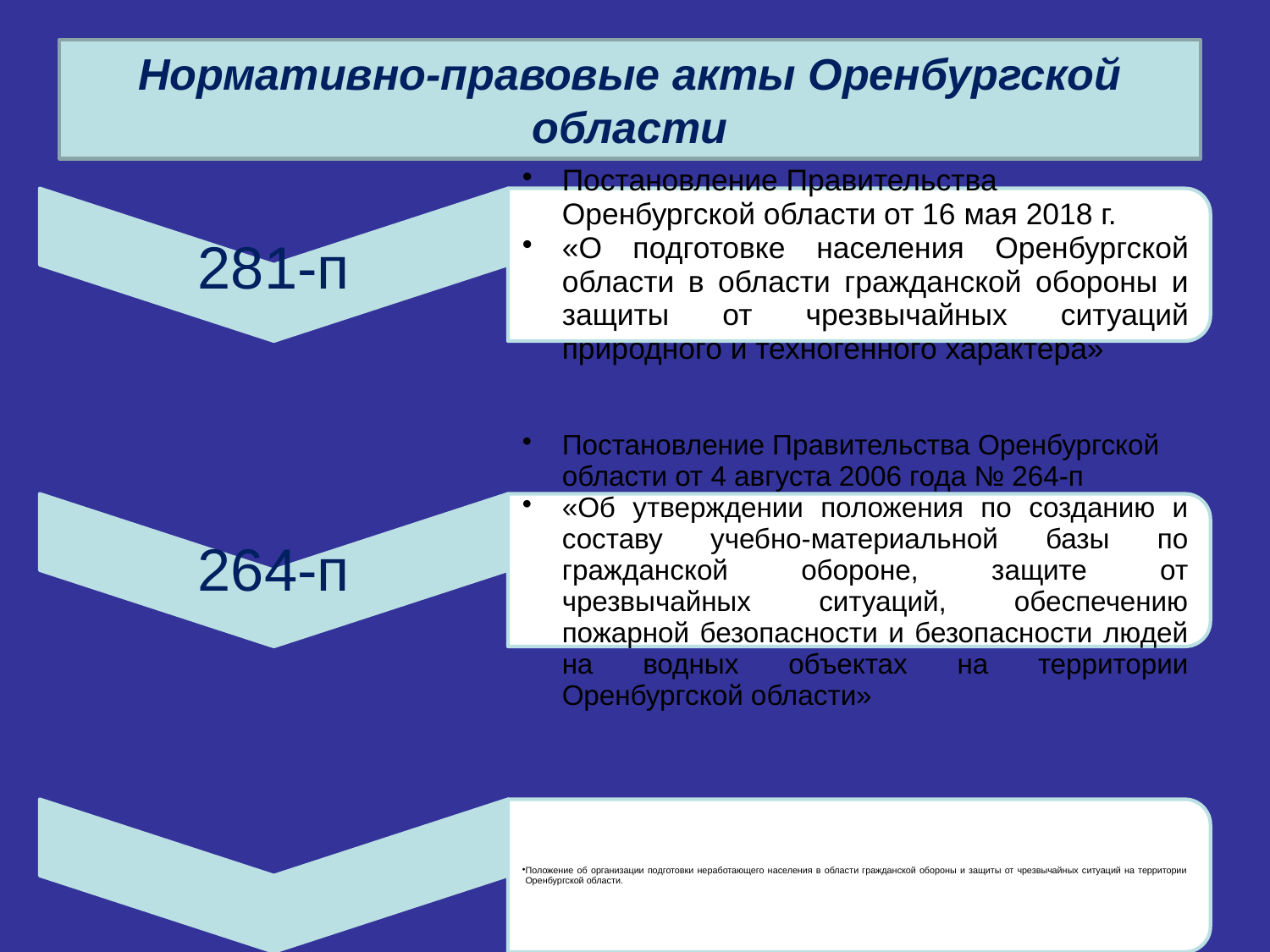

Нормативно-правовые акты Оренбургской области
281-п
Постановление Правительства Оренбургской области от 16 мая 2018 г.
«О подготовке населения Оренбургской области в области гражданской обороны и защиты от чрезвычайных ситуаций природного и техногенного характера»
264-п
Постановление Правительства Оренбургской области от 4 августа 2006 года № 264-п
«Об утверждении положения по созданию и составу учебно-материальной базы по гражданской обороне, защите от чрезвычайных ситуаций, обеспечению пожарной безопасности и безопасности людей на водных объектах на территории Оренбургской области»
Положение об организации подготовки неработающего населения в области гражданской обороны и защиты от чрезвычайных ситуаций на территории Оренбургской области.